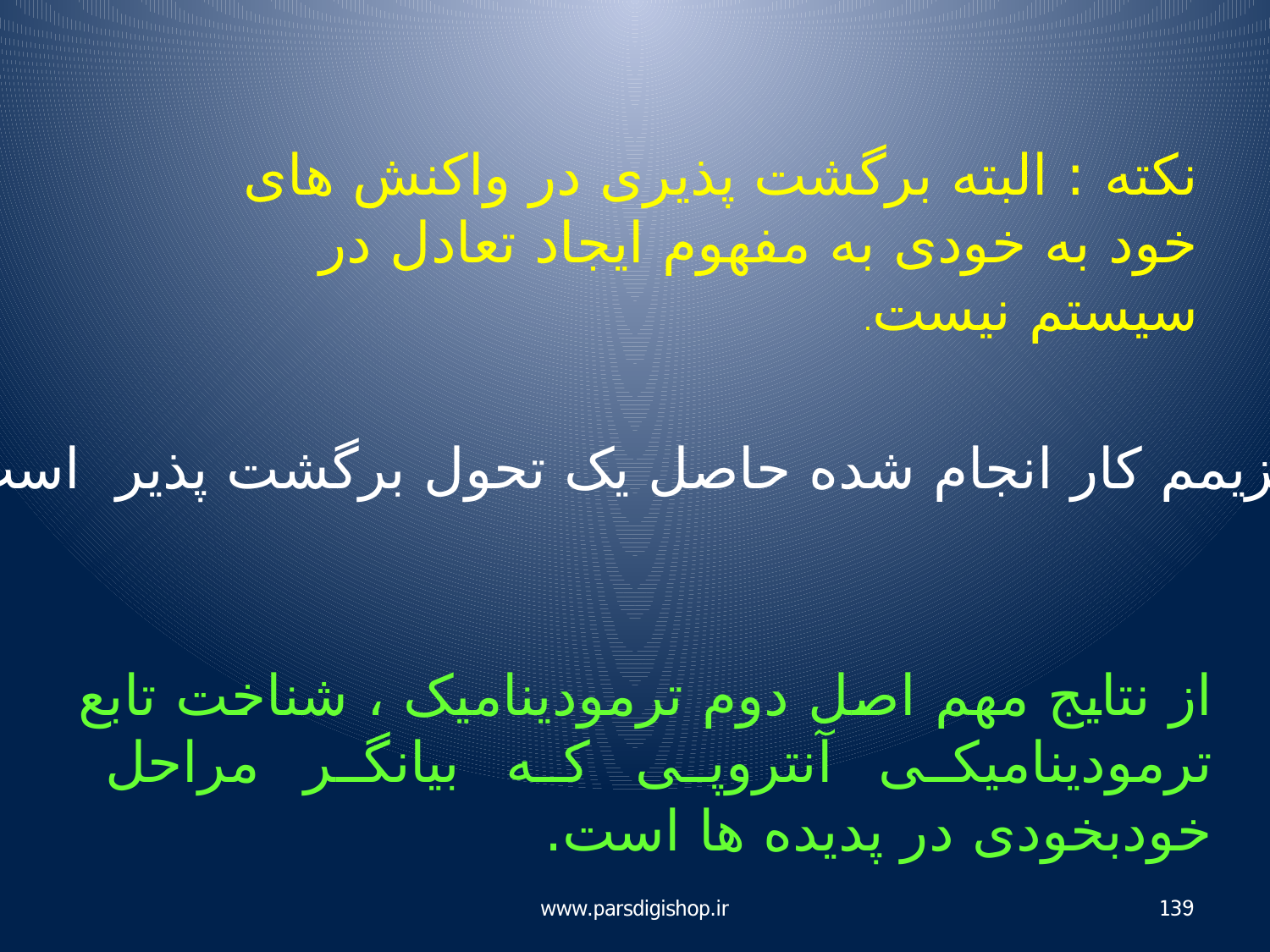

نکته : البته برگشت پذیری در واکنش های خود به خودی به مفهوم ایجاد تعادل در سیستم نیست.
ماکزیمم کار انجام شده حاصل یک تحول برگشت پذیر  است.
از نتایج مهم اصل دوم ترمودینامیک ، شناخت تابع ترمودینامیکی آنتروپی که بیانگر مراحل خودبخودی در پدیده ها است.
www.parsdigishop.ir
139